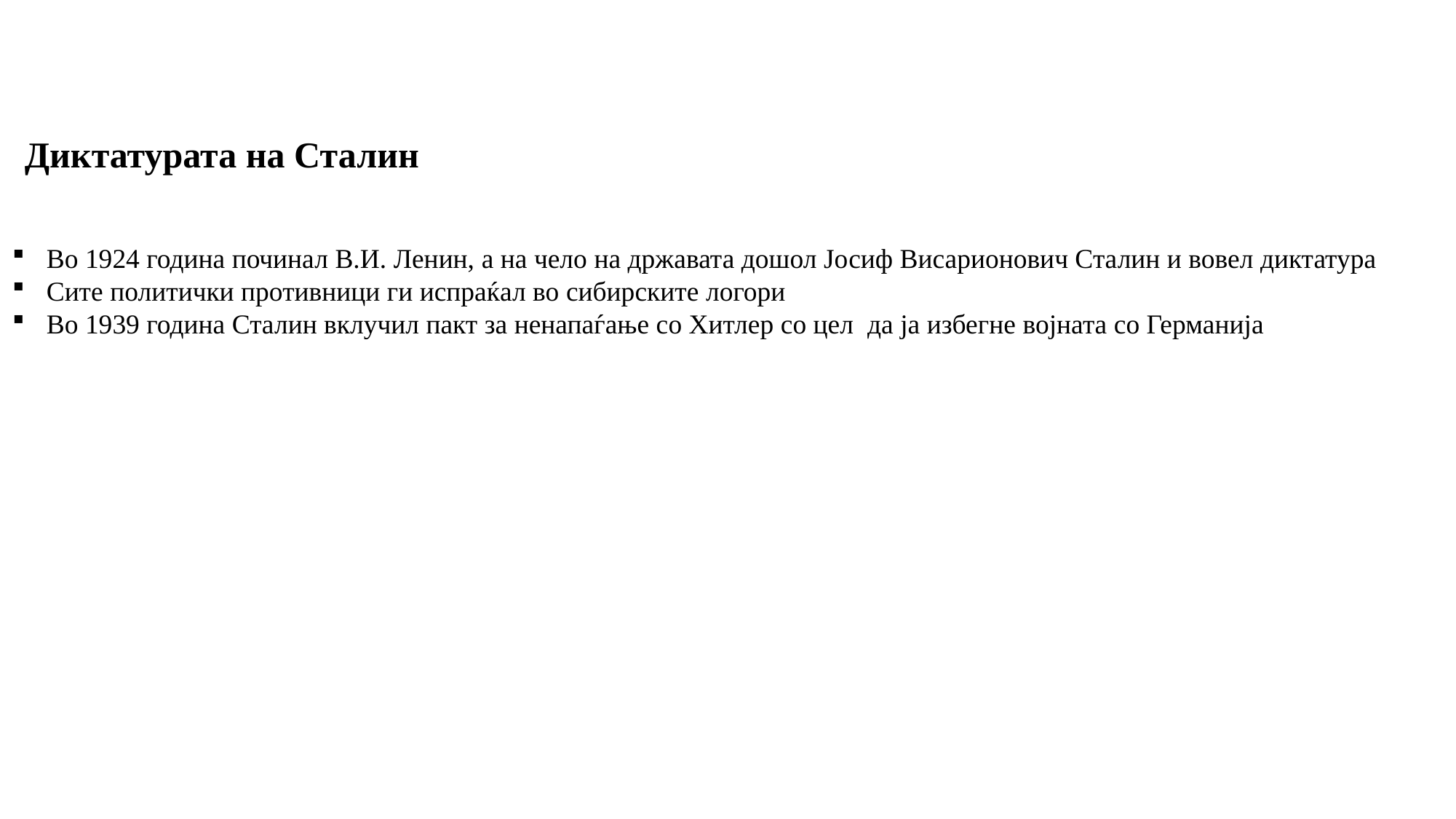

Диктатурата на Сталин

Во 1924 година починал В.И. Ленин, а на чело на државата дошол Јосиф Висарионович Сталин и вовел диктатура
Сите политички противници ги испраќал во сибирските логори
Во 1939 година Сталин вклучил пакт за ненапаѓање со Хитлер со цел  да ја избегне војната со Германија